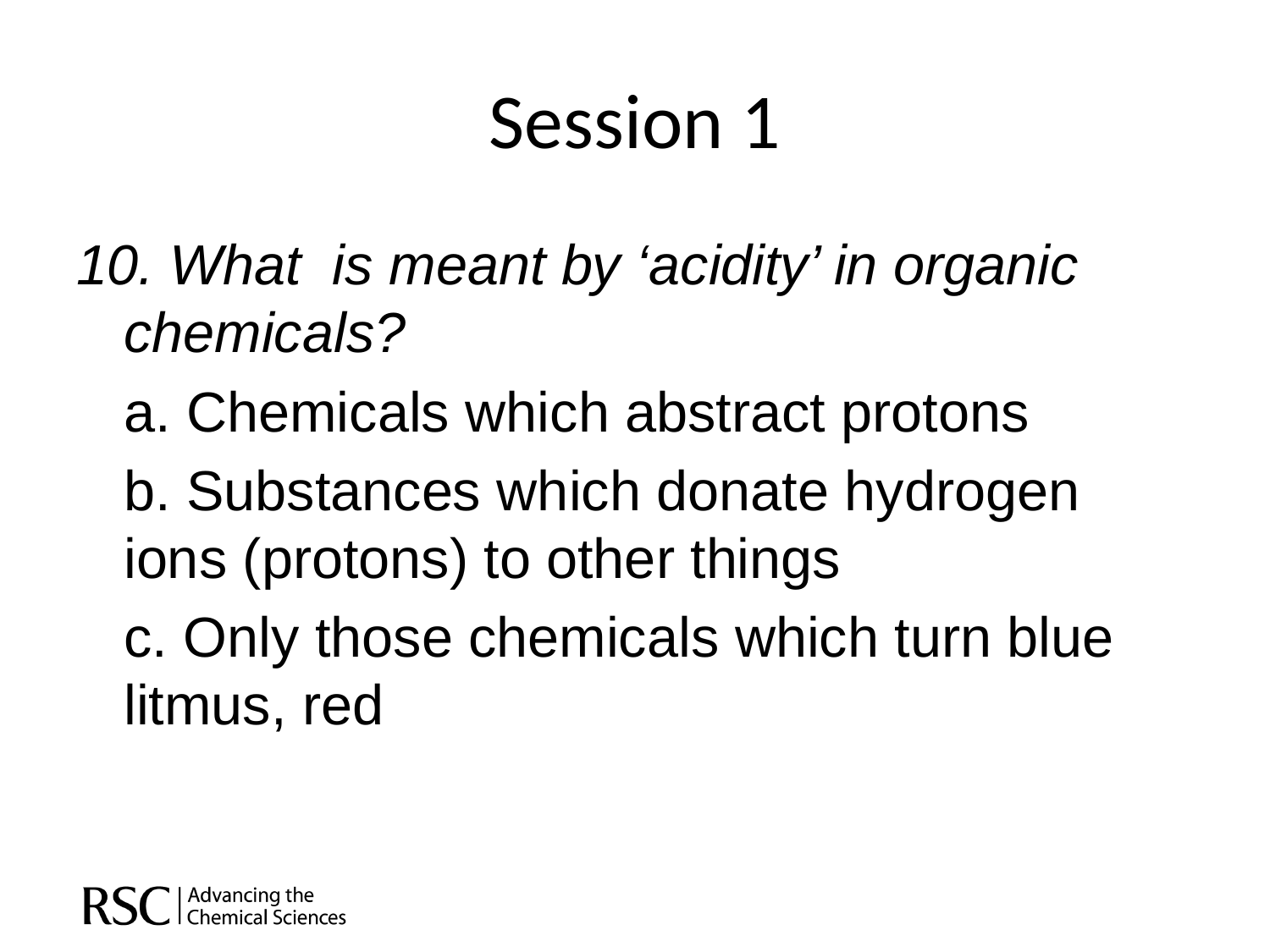

# Session 1
10. What  is meant by ‘acidity’ in organic chemicals?
	a. Chemicals which abstract protons
	b. Substances which donate hydrogen ions (protons) to other things
	c. Only those chemicals which turn blue litmus, red